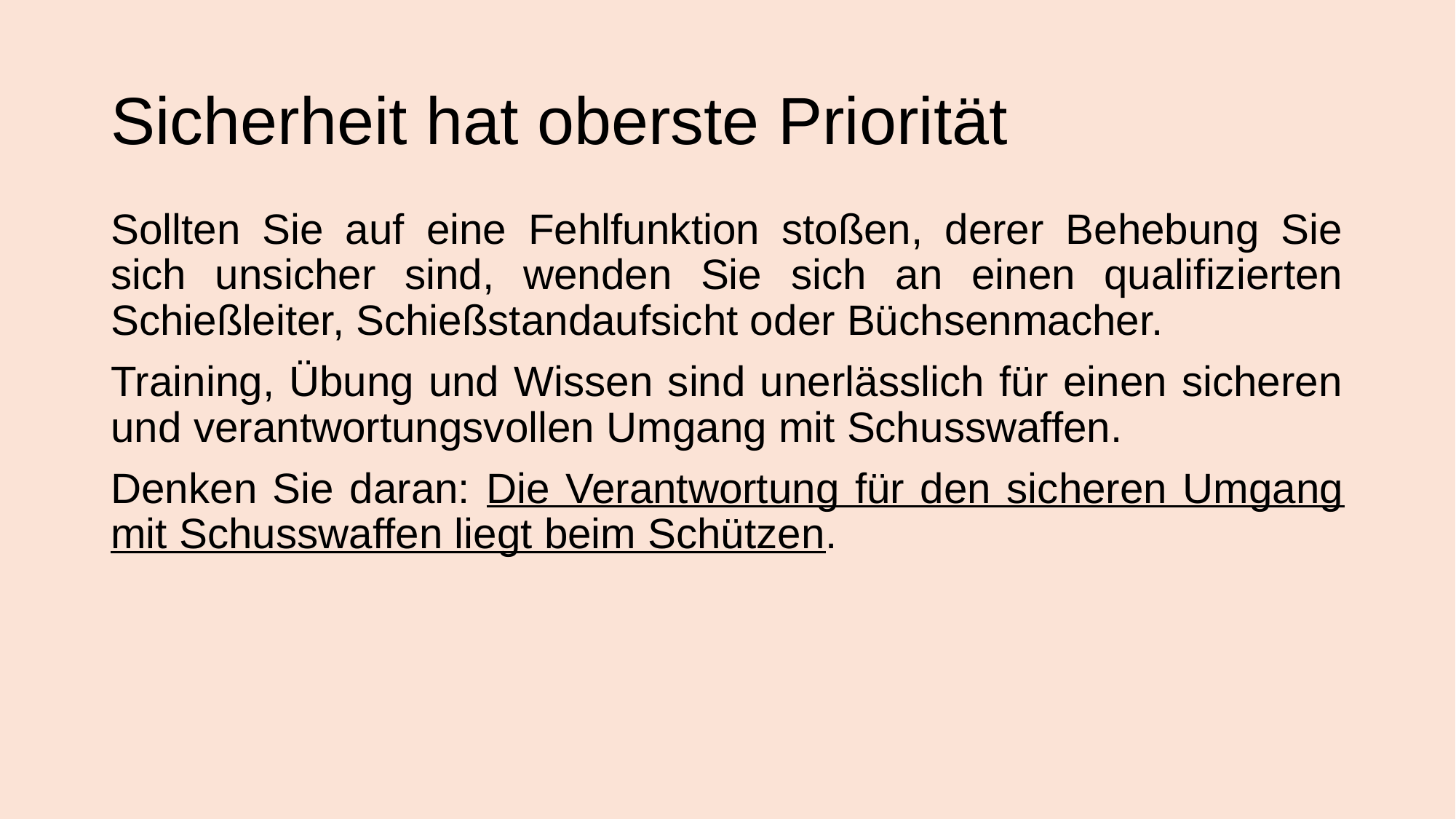

# Sicherheit hat oberste Priorität
Sollten Sie auf eine Fehlfunktion stoßen, derer Behebung Sie sich unsicher sind, wenden Sie sich an einen qualifizierten Schießleiter, Schießstandaufsicht oder Büchsenmacher.
Training, Übung und Wissen sind unerlässlich für einen sicheren und verantwortungsvollen Umgang mit Schusswaffen.
Denken Sie daran: Die Verantwortung für den sicheren Umgang mit Schusswaffen liegt beim Schützen.